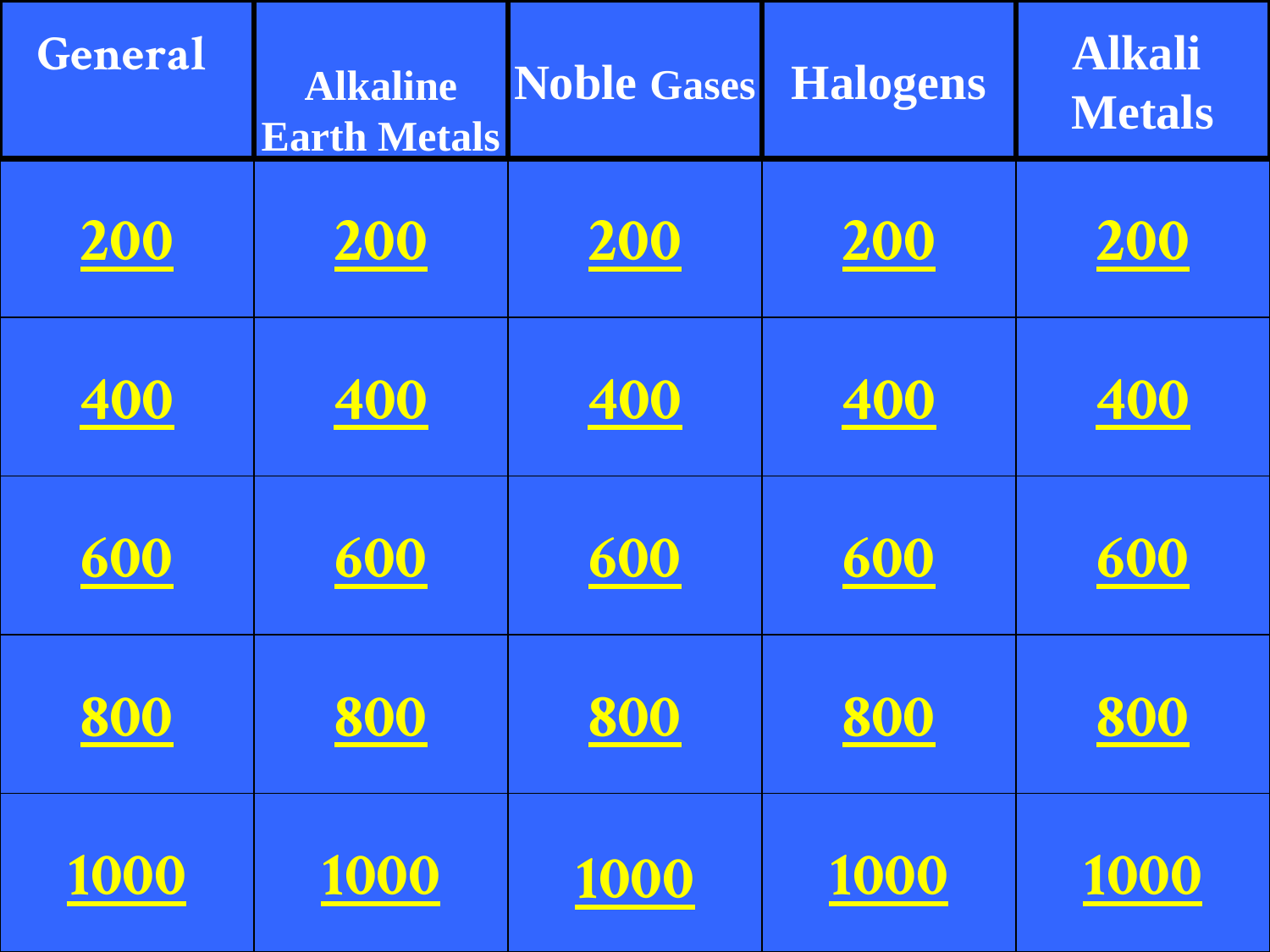

General

Alkaline
Earth Metals
Noble Gases

Halogens

Alkali
Metals
200
200
200
200
200
400
400
400
400
400
600
600
600
600
600
800
800
800
800
800
1000
1000
1000
1000
1000